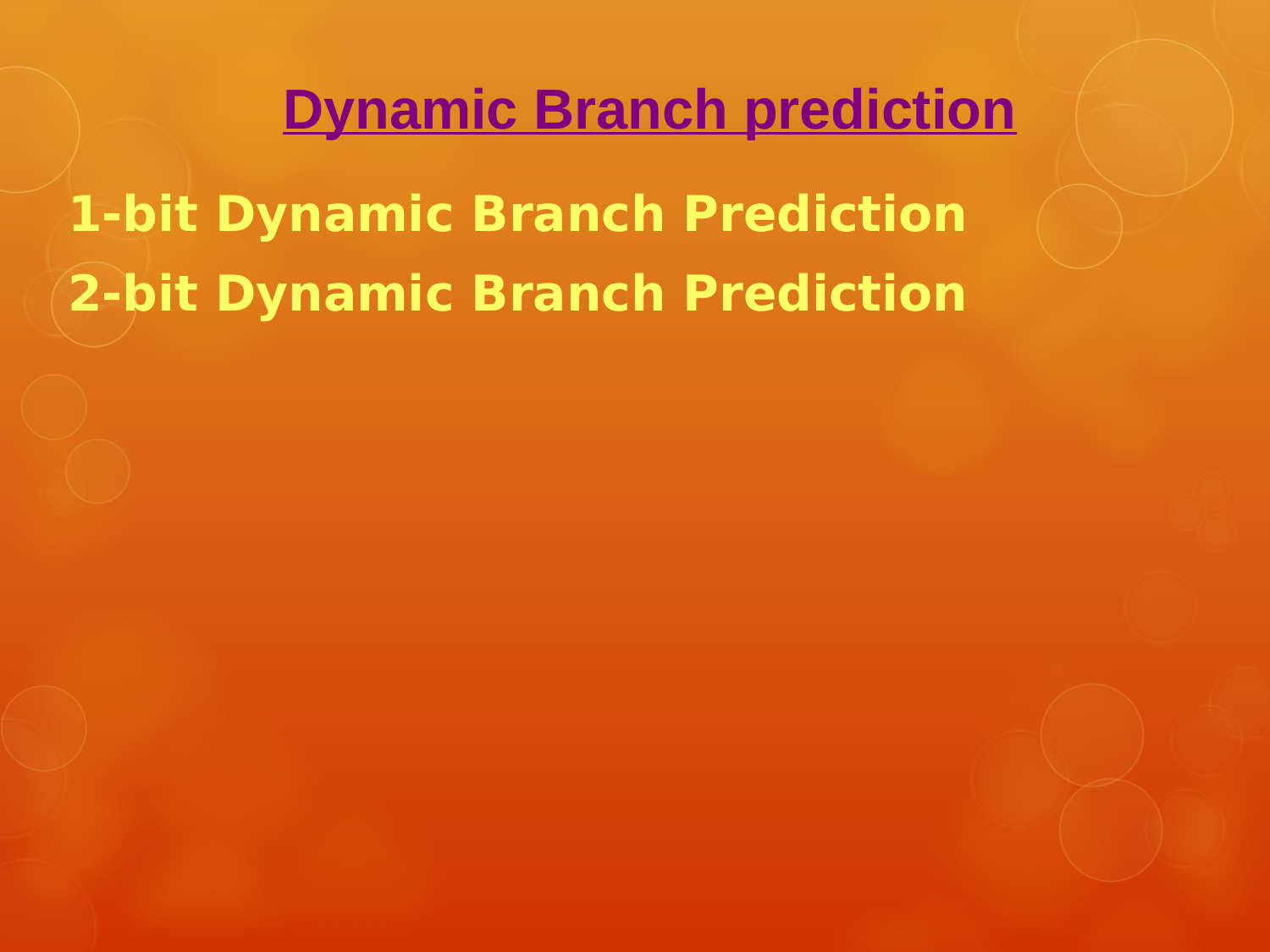

Dynamic Branch prediction
1-bit Dynamic Branch Prediction
2-bit Dynamic Branch Prediction